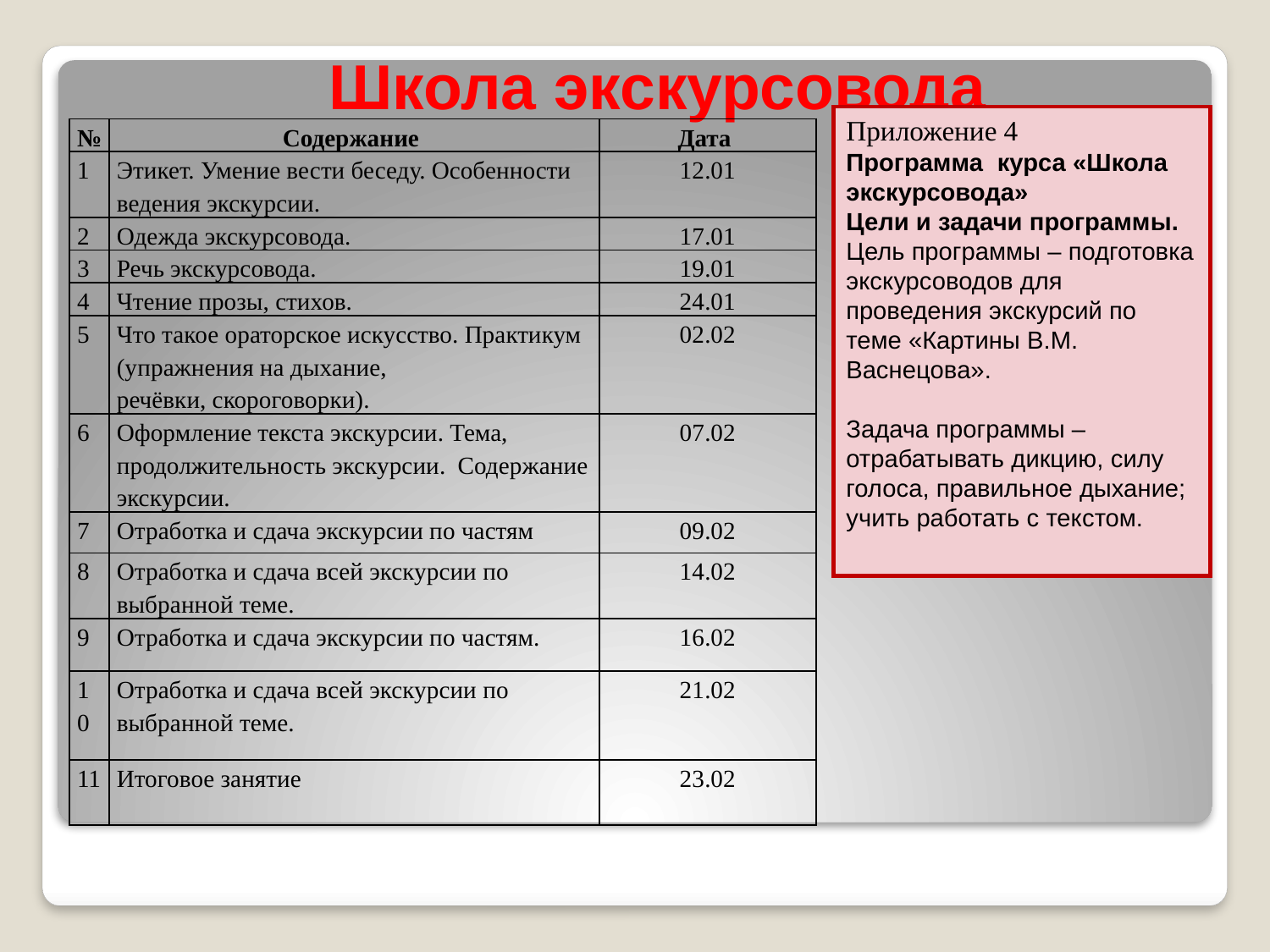

# Школа экскурсовода
| № | Содержание | Дата |
| --- | --- | --- |
| 1 | Этикет. Умение вести беседу. Особенности ведения экскурсии. | 12.01 |
| 2 | Одежда экскурсовода. | 17.01 |
| 3 | Речь экскурсовода. | 19.01 |
| 4 | Чтение прозы, стихов. | 24.01 |
| 5 | Что такое ораторское искусство. Практикум (упражнения на дыхание, речёвки, скороговорки). | 02.02 |
| 6 | Оформление текста экскурсии. Тема, продолжительность экскурсии.  Содержание экскурсии. | 07.02 |
| 7 | Отработка и сдача экскурсии по частям | 09.02 |
| 8 | Отработка и сдача всей экскурсии по выбранной теме. | 14.02 |
| 9 | Отработка и сдача экскурсии по частям. | 16.02 |
| 10 | Отработка и сдача всей экскурсии по выбранной теме. | 21.02 |
| 11 | Итоговое занятие | 23.02 |
Приложение 4
Программа  курса «Школа экскурсовода»
Цели и задачи программы.
Цель программы – подготовка экскурсоводов для проведения экскурсий по теме «Картины В.М. Васнецова».
Задача программы – отрабатывать дикцию, силу голоса, правильное дыхание; учить работать с текстом.